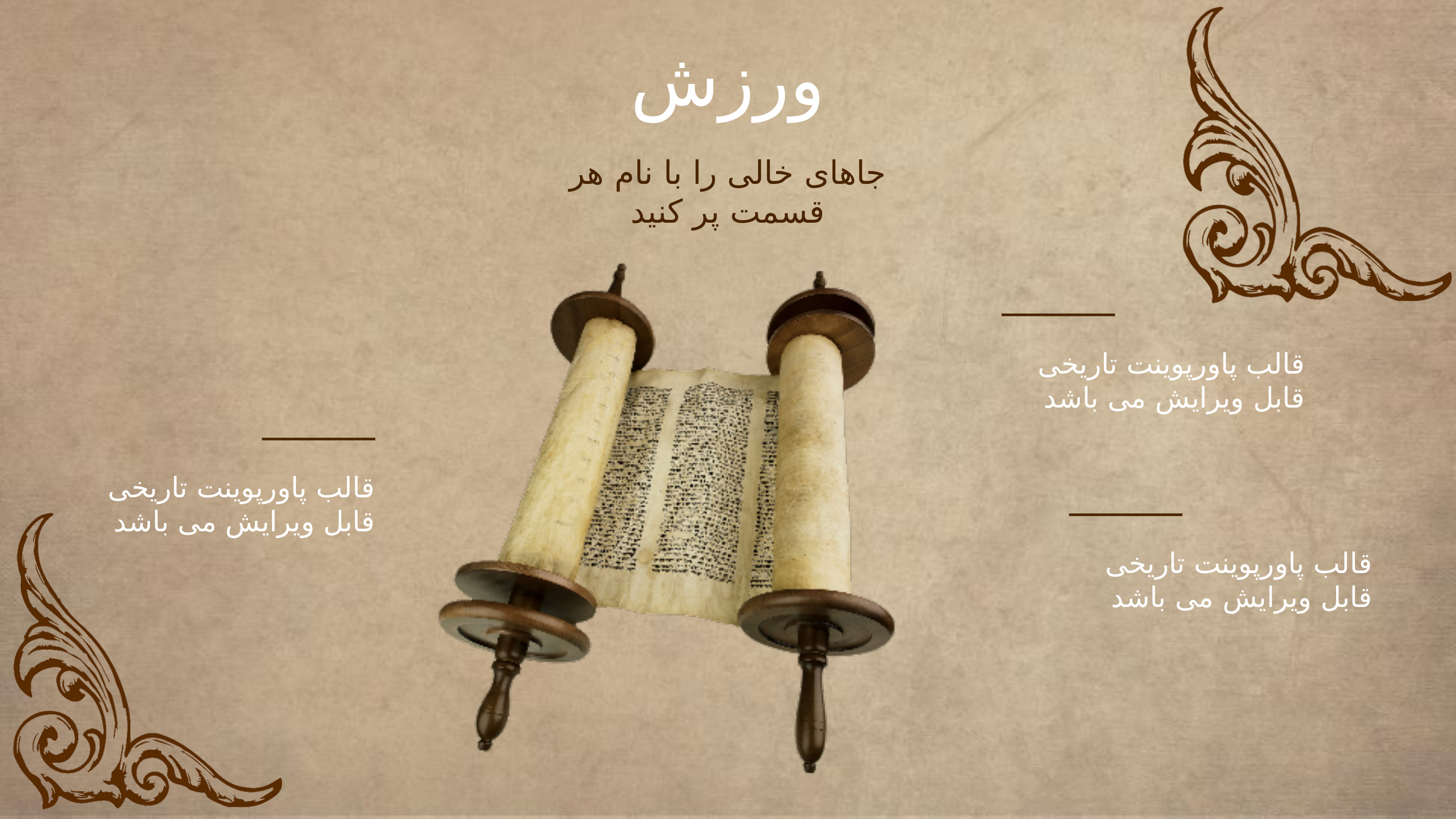

ورزش
جاهای خالی را با نام هر قسمت پر کنید

_____
قالب پاورپوینت تاریخی  قابل ویرایش می باشد
_____
_____
قالب پاورپوینت تاریخی  قابل ویرایش می باشد

قالب پاورپوینت تاریخی  قابل ویرایش می باشد